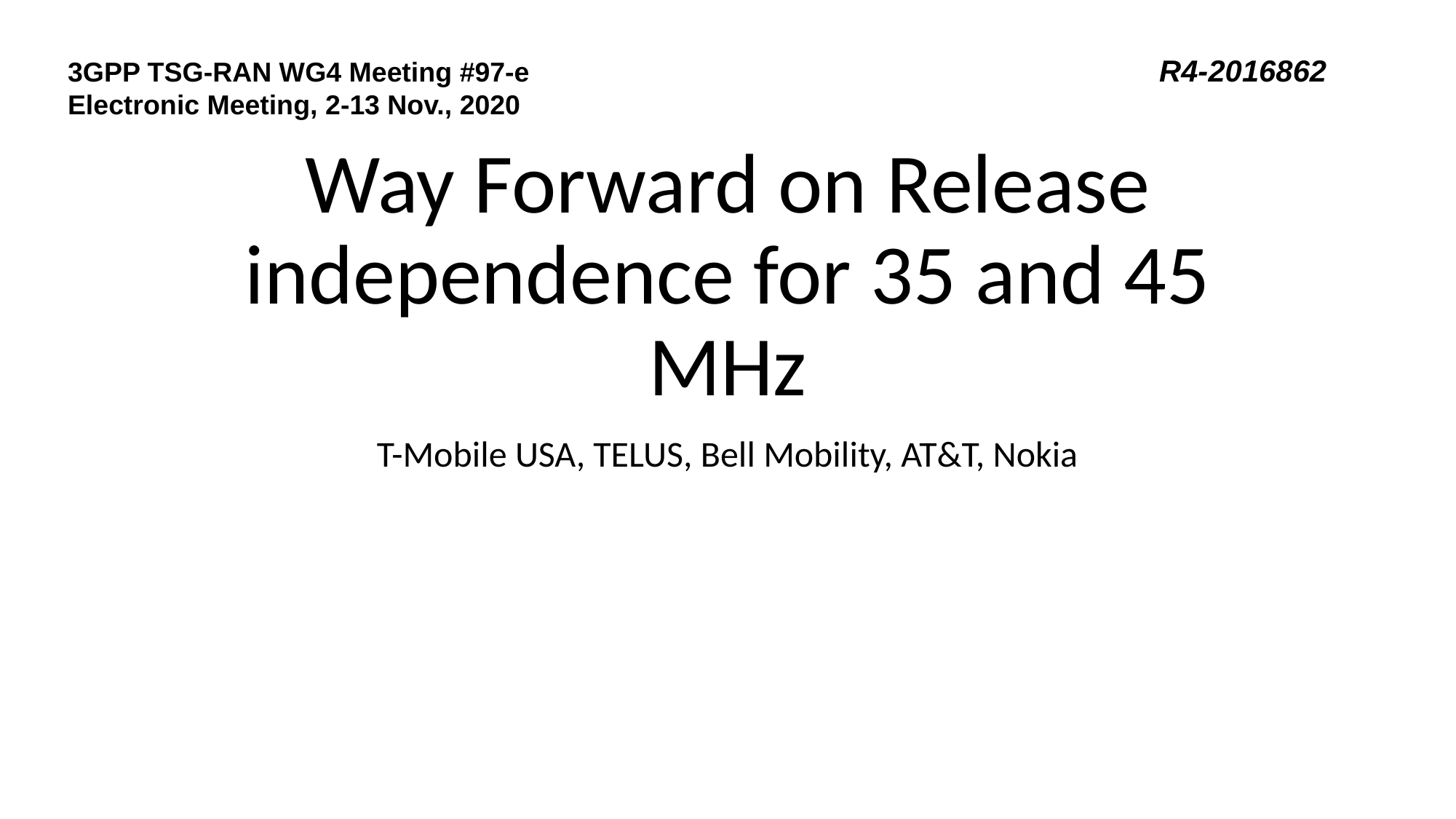

3GPP TSG-RAN WG4 Meeting #97-e					R4-2016862
Electronic Meeting, 2-13 Nov., 2020
# Way Forward on Release independence for 35 and 45 MHz
T-Mobile USA, TELUS, Bell Mobility, AT&T, Nokia